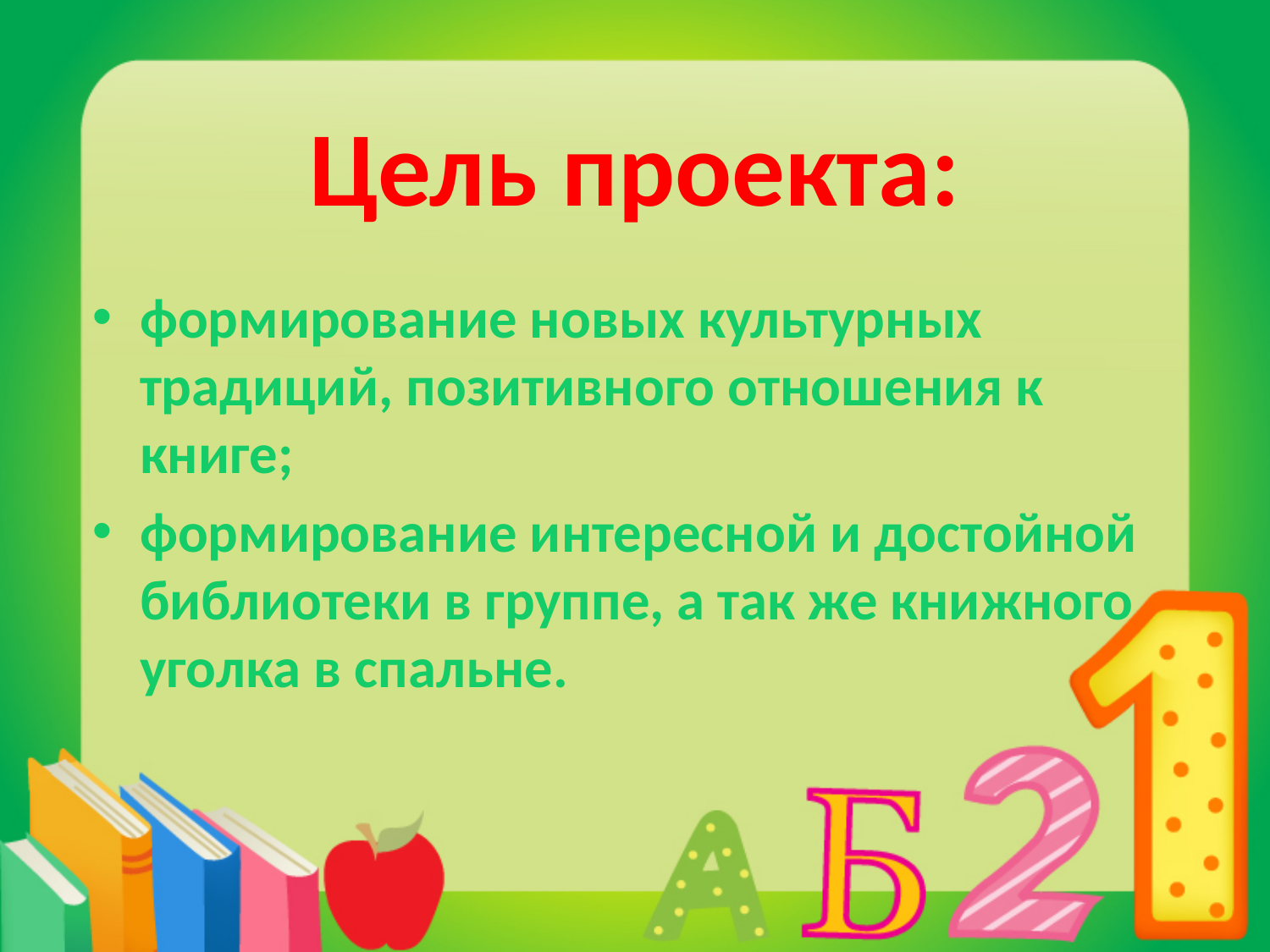

# Цель проекта:
формирование новых культурных традиций, позитивного отношения к книге;
формирование интересной и достойной библиотеки в группе, а так же книжного уголка в спальне.